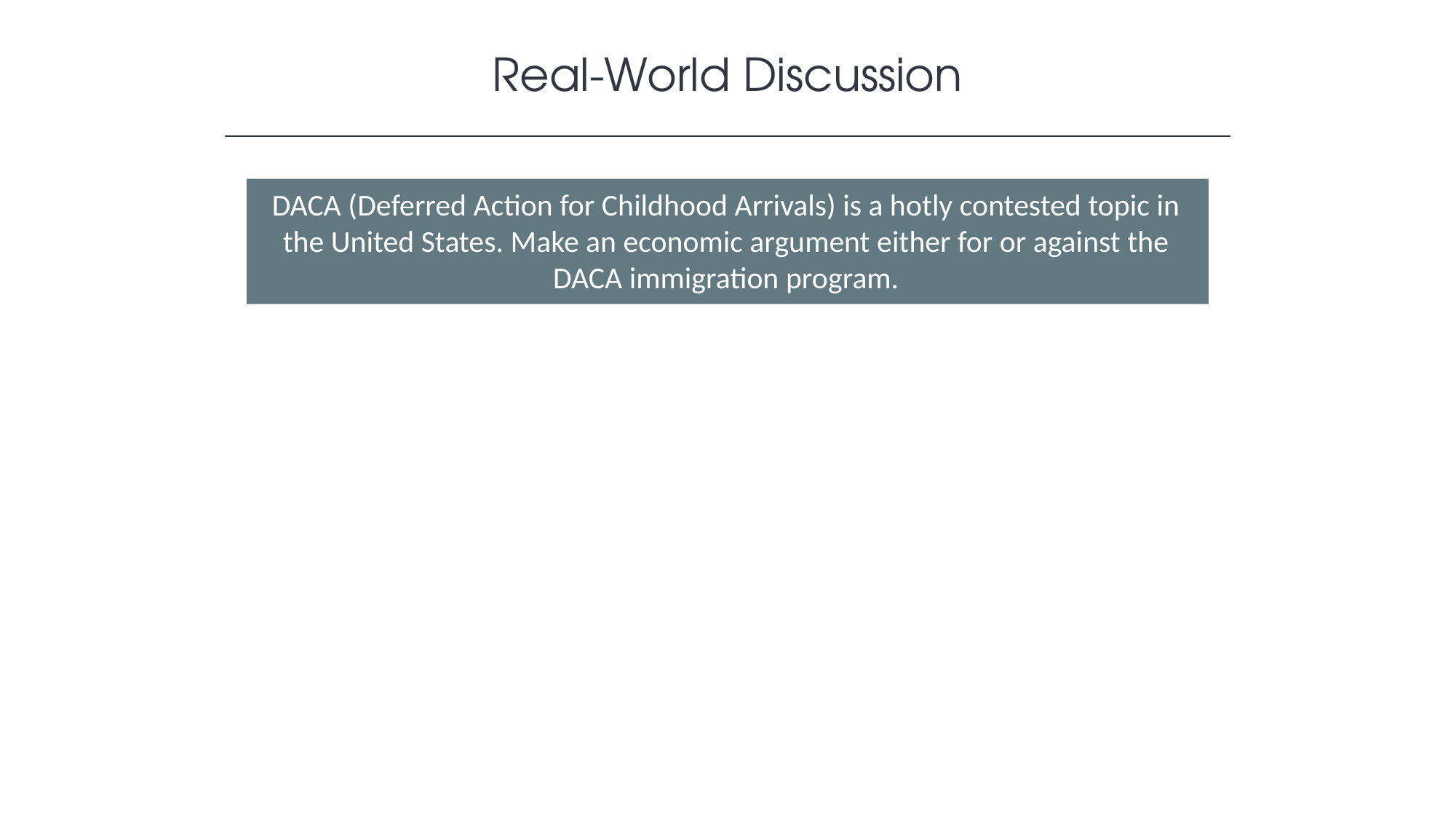

Real-World Discussion

DACA (Deferred Action for Childhood Arrivals) is a hotly contested topic in the United States. Make an economic argument either for or against the DACA immigration program.